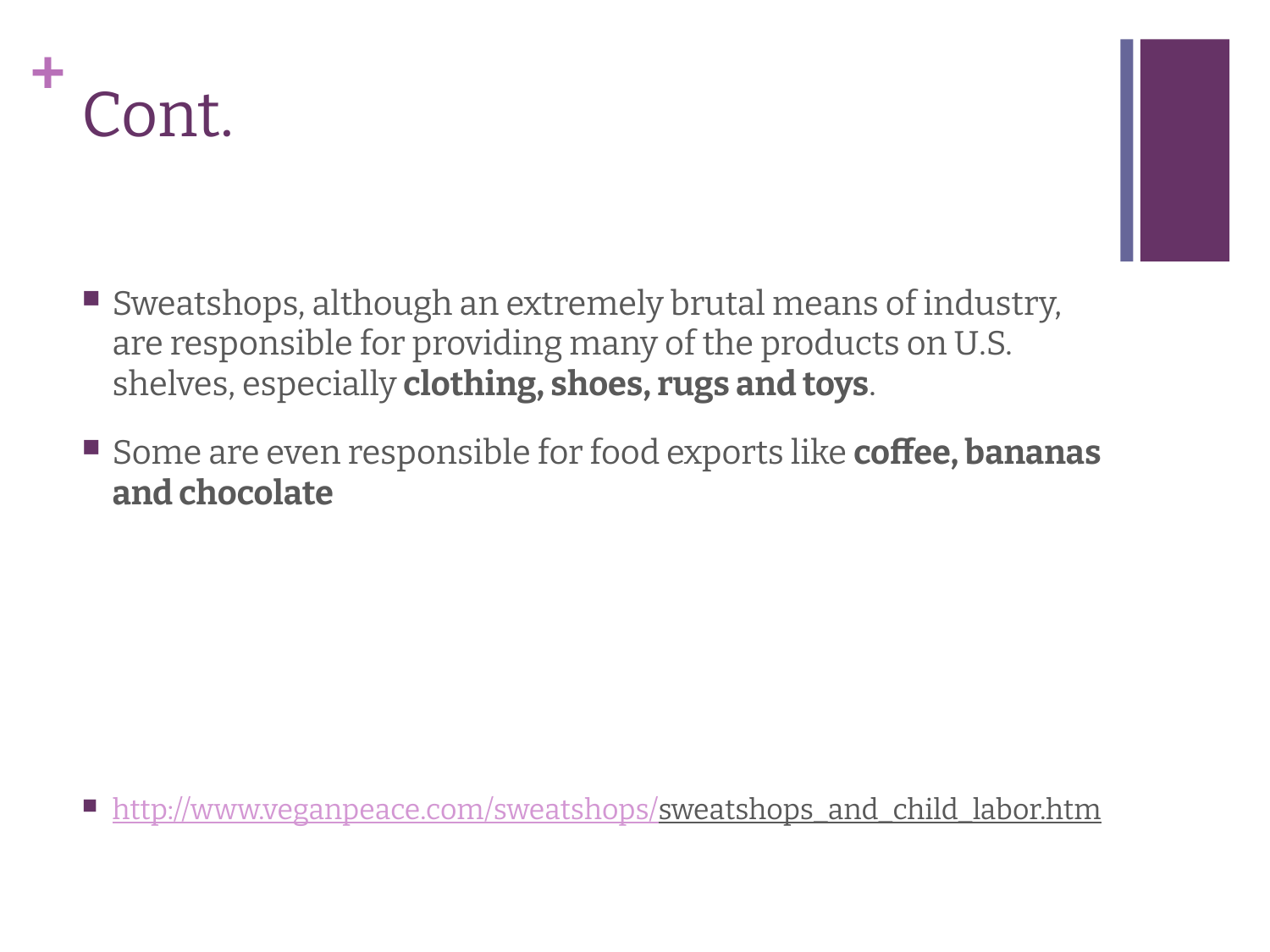

# Cont.
Sweatshops, although an extremely brutal means of industry, are responsible for providing many of the products on U.S. shelves, especially clothing, shoes, rugs and toys.
Some are even responsible for food exports like coffee, bananas and chocolate

http://www.veganpeace.com/sweatshops/sweatshops_and_child_labor.htm